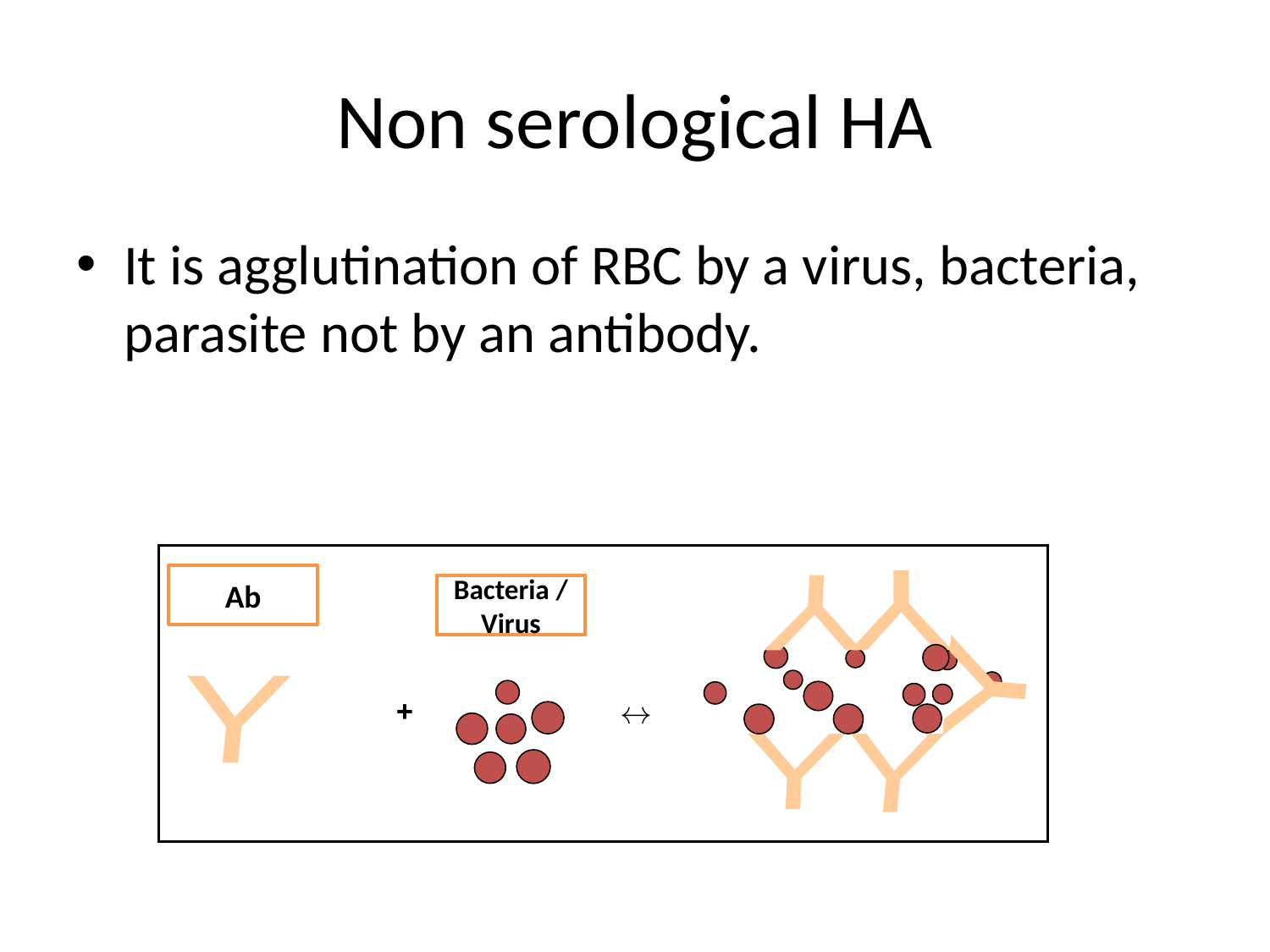

# Non serological HA
It is agglutination of RBC by a virus, bacteria, parasite not by an antibody.

Y

Y

+
↔

Y
Ab
Bacteria /Virus
Y
Y
Y